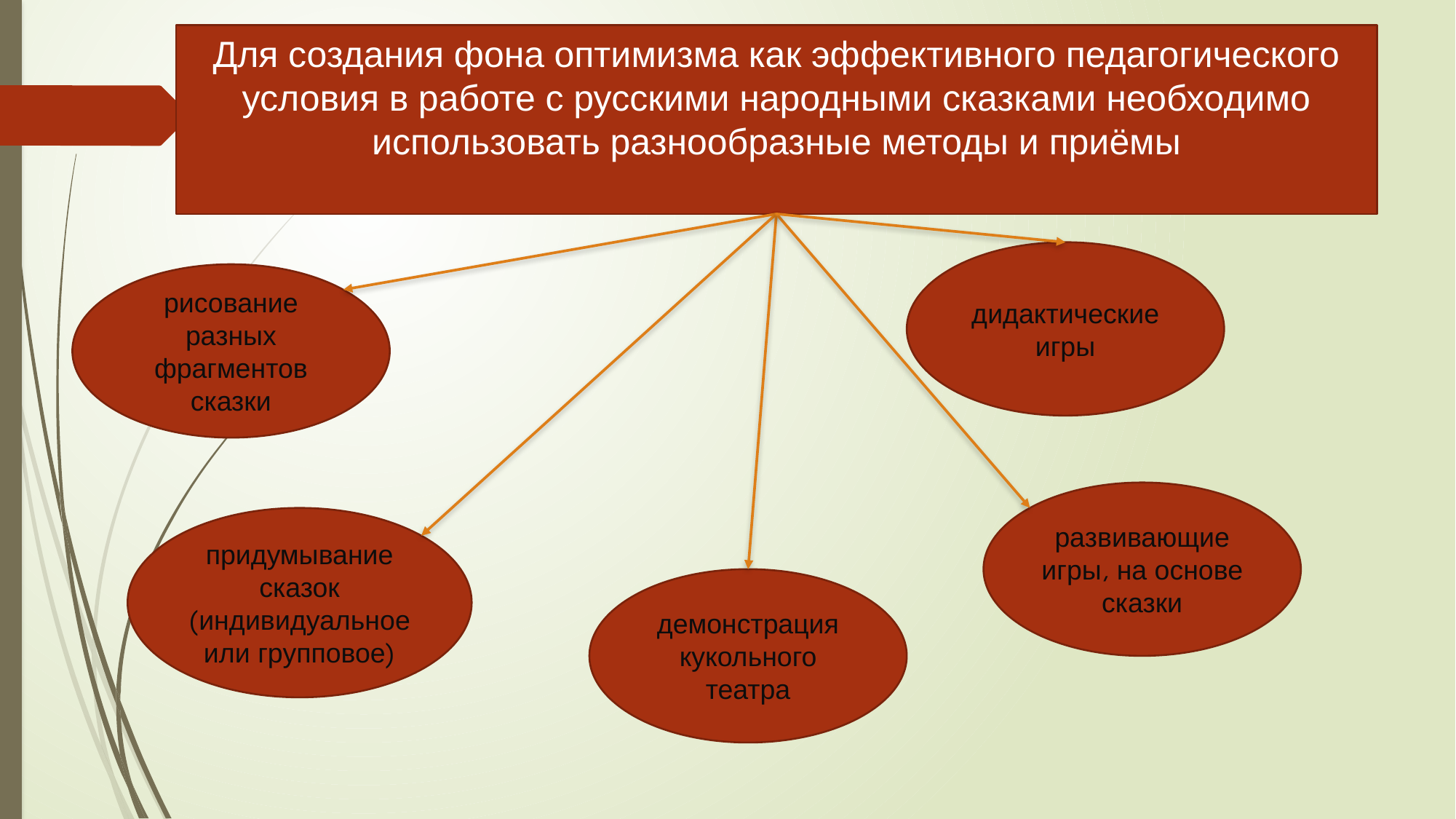

# Для создания фона оптимизма как эффективного педагогического условия в работе с русскими народными сказками необходимо использовать разнообразные методы и приёмы
дидактические игры
рисование разных фрагментов сказки
развивающие игры, на основе сказки
придумывание сказок (индивидуальное или групповое)
демонстрация кукольного театра